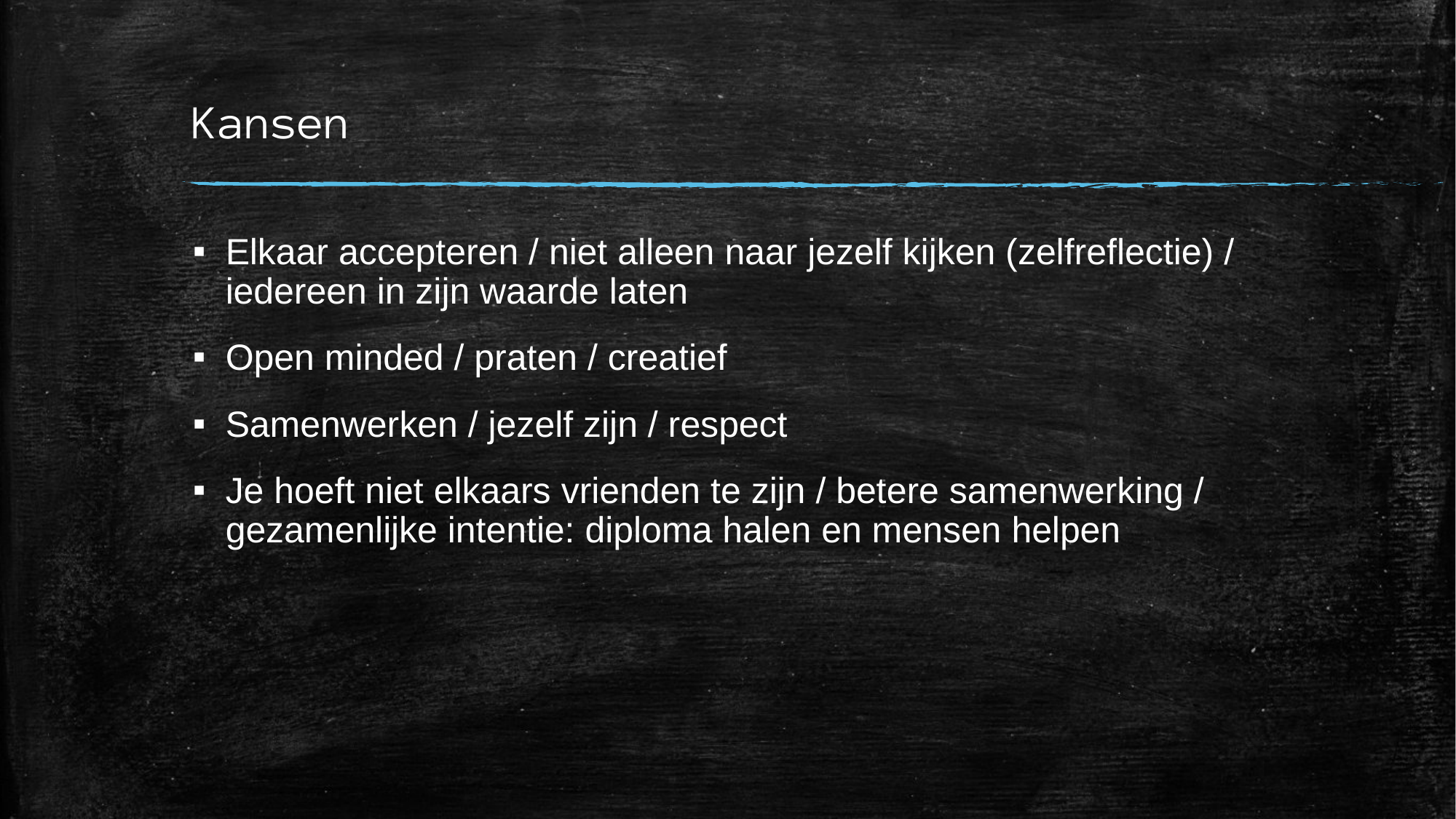

# Kansen
Elkaar accepteren / niet alleen naar jezelf kijken (zelfreflectie) / iedereen in zijn waarde laten
Open minded / praten / creatief
Samenwerken / jezelf zijn / respect
Je hoeft niet elkaars vrienden te zijn / betere samenwerking / gezamenlijke intentie: diploma halen en mensen helpen